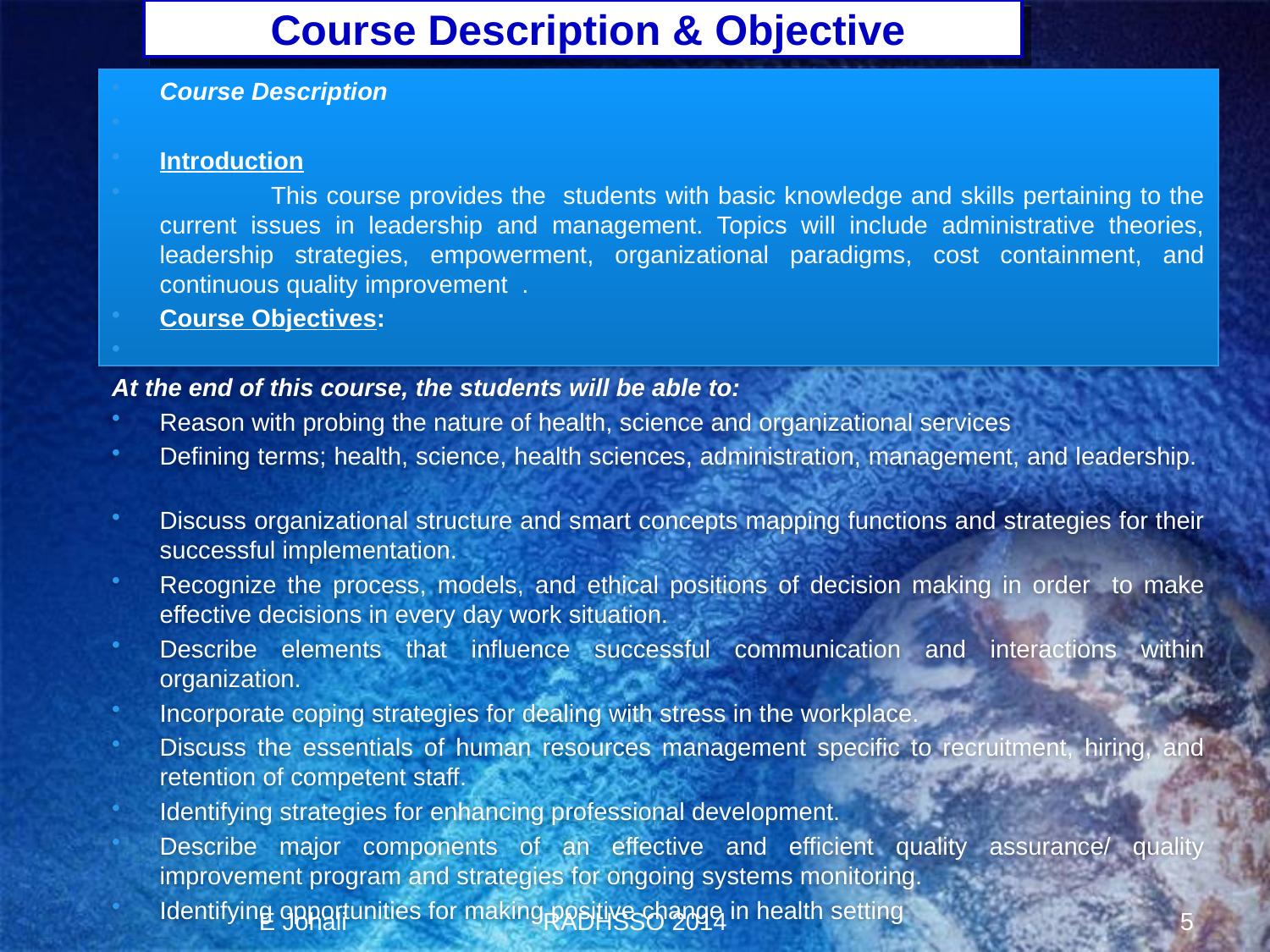

# Course Description & Objective
Course Description

Introduction
             This course provides the  students with basic knowledge and skills pertaining to the current issues in leadership and management. Topics will include administrative theories, leadership strategies, empowerment, organizational paradigms, cost containment, and continuous quality improvement  .
Course Objectives:

At the end of this course, the students will be able to:
Reason with probing the nature of health, science and organizational services
Defining terms; health, science, health sciences, administration, management, and leadership.
Discuss organizational structure and smart concepts mapping functions and strategies for their successful implementation.
Recognize the process, models, and ethical positions of decision making in order  to make effective decisions in every day work situation.
Describe elements that influence successful communication and interactions within organization.
Incorporate coping strategies for dealing with stress in the workplace.
Discuss the essentials of human resources management specific to recruitment, hiring, and retention of competent staff.
Identifying strategies for enhancing professional development.
Describe major components of an effective and efficient quality assurance/ quality improvement program and strategies for ongoing systems monitoring.
Identifying opportunities for making positive change in health setting

E Johali
RADHSSO 2014
5